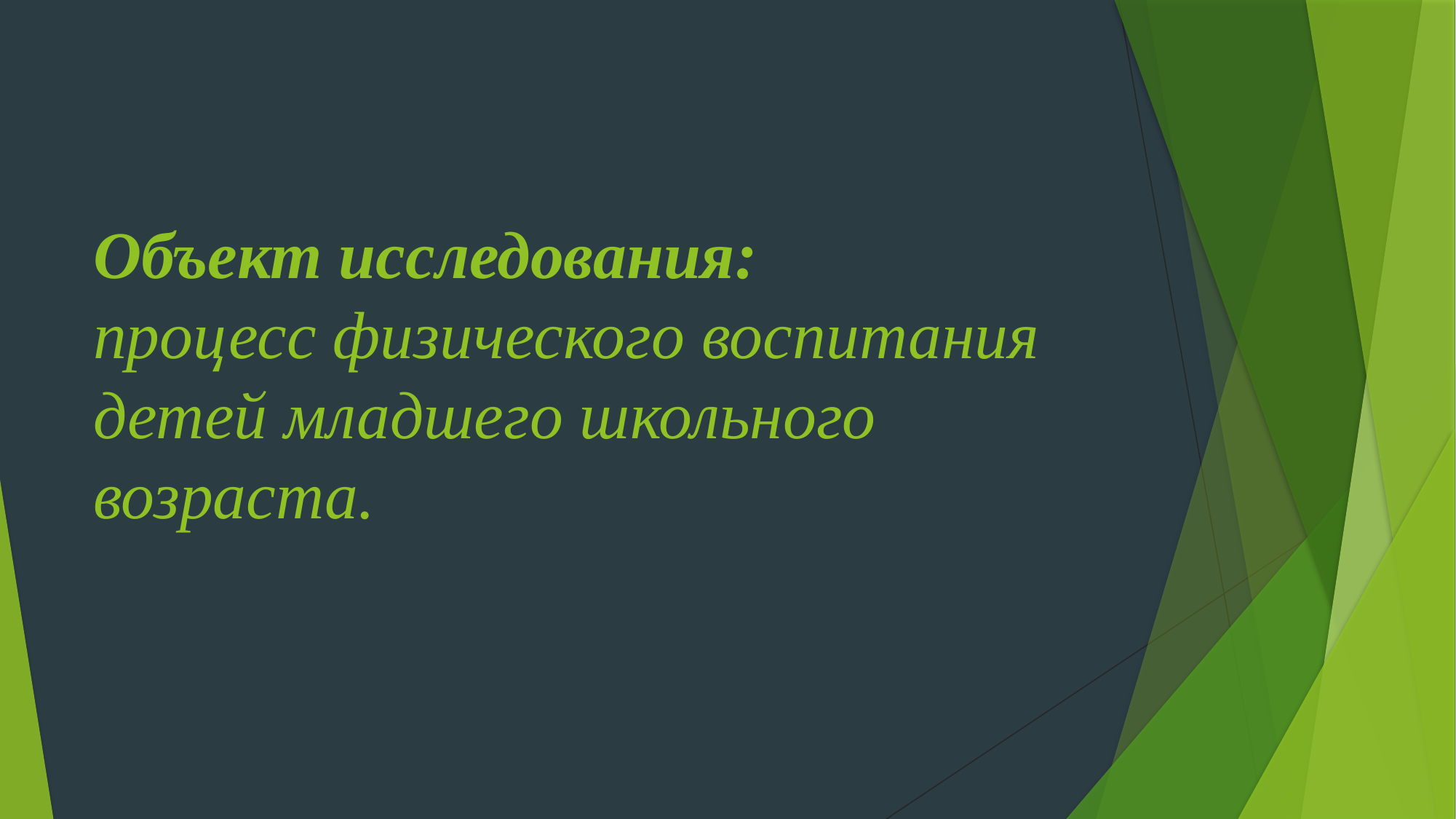

# Объект исследования: процесс физического воспитания детей младшего школьного возраста.